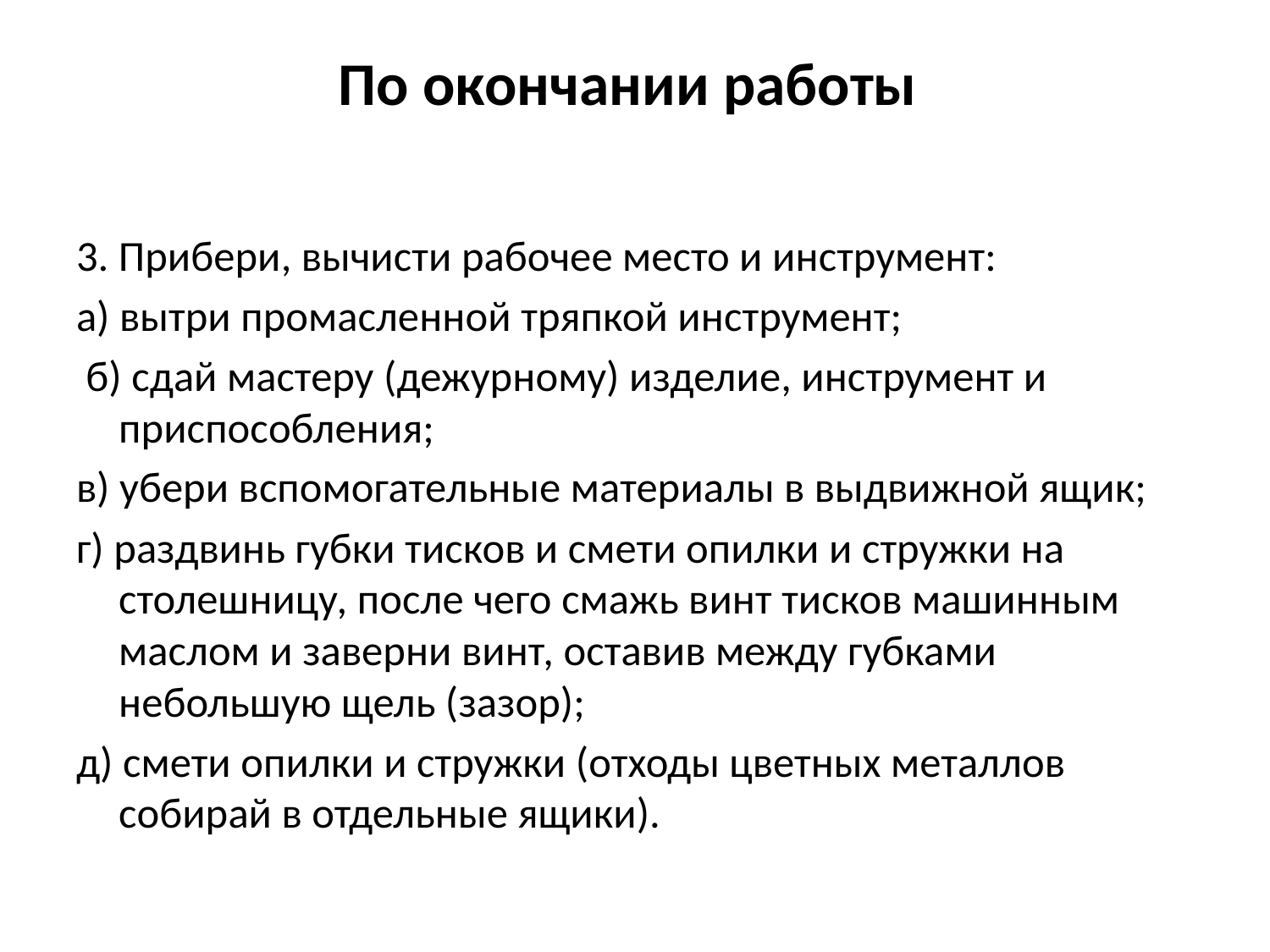

# По окончании работы
3. Прибери, вычисти рабочее место и инструмент:
а) вытри промасленной тряпкой инструмент;
 б) сдай мастеру (дежурному) изделие, инструмент и приспособления;
в) убери вспомогательные материалы в выдвижной ящик;
г) раздвинь губки тисков и смети опилки и стружки на столешницу, после чего смажь винт тисков машинным маслом и заверни винт, оставив между губками небольшую щель (зазор);
д) смети опилки и стружки (отходы цветных металлов собирай в отдельные ящики).